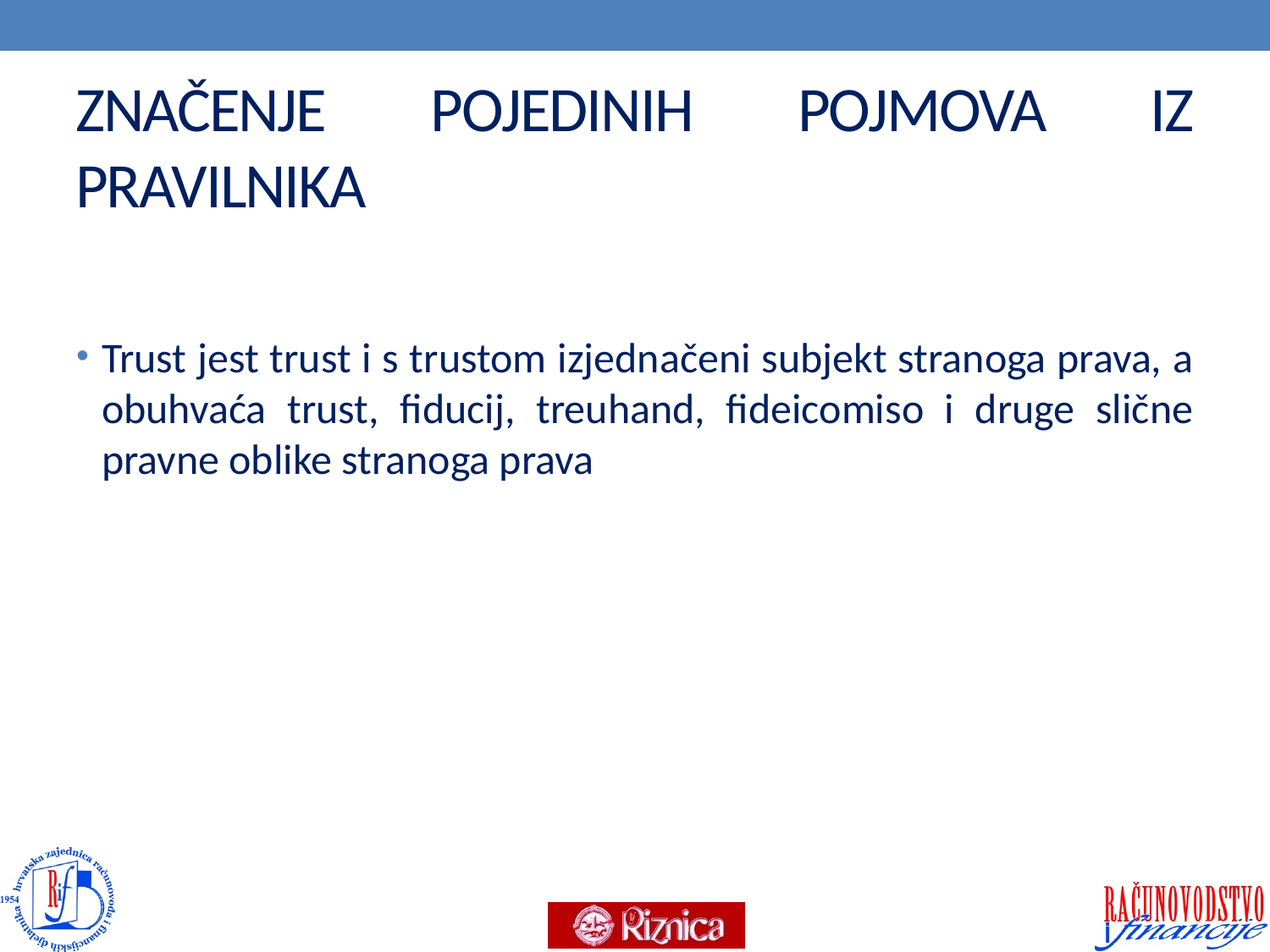

# ZNAČENJE POJEDINIH POJMOVA IZ PRAVILNIKA

Trust jest trust i s trustom izjednačeni subjekt stranoga prava, a obuhvaća trust, fiducij, treuhand, fideicomiso i druge slične pravne oblike stranoga prava